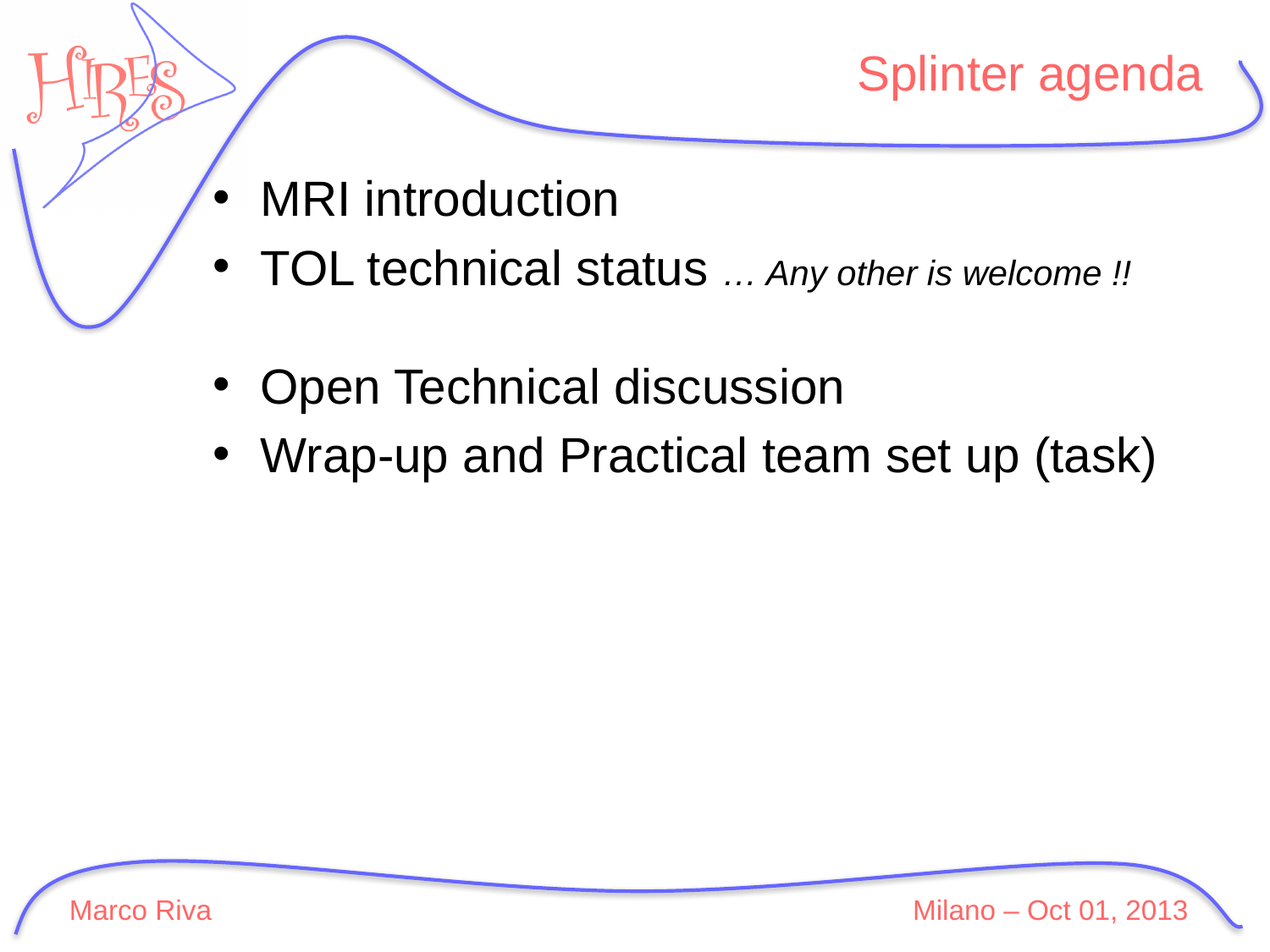

# Splinter agenda
MRI introduction
TOL technical status … Any other is welcome !!

Open Technical discussion
Wrap-up and Practical team set up (task)